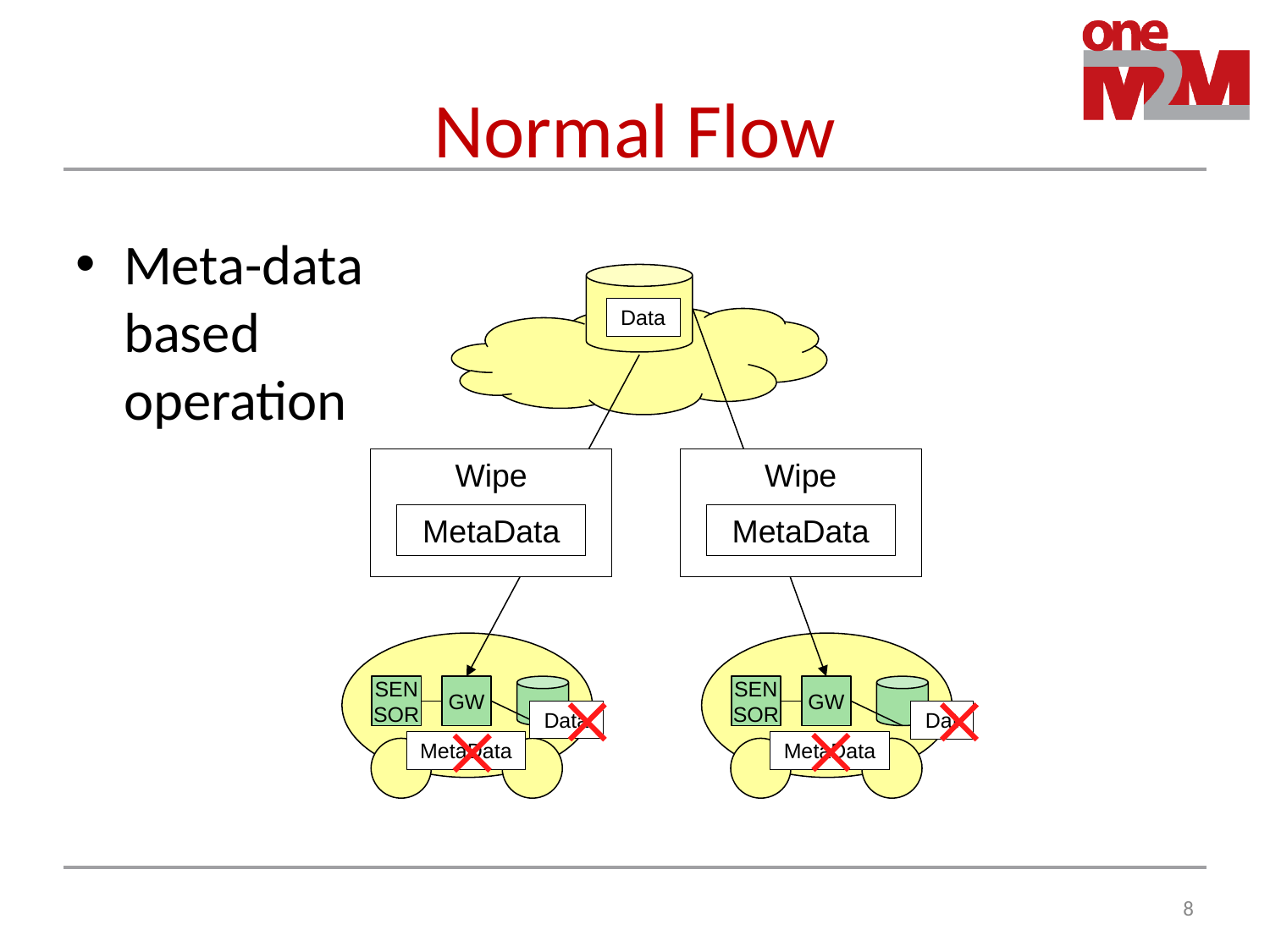

# Normal Flow
Meta-data
based
operation

Data

Wipe
MetaData
Wipe
MetaData

SEN
SOR
GW

SEN
SOR
GW

Data
Dat

MetaData
MetaData
8